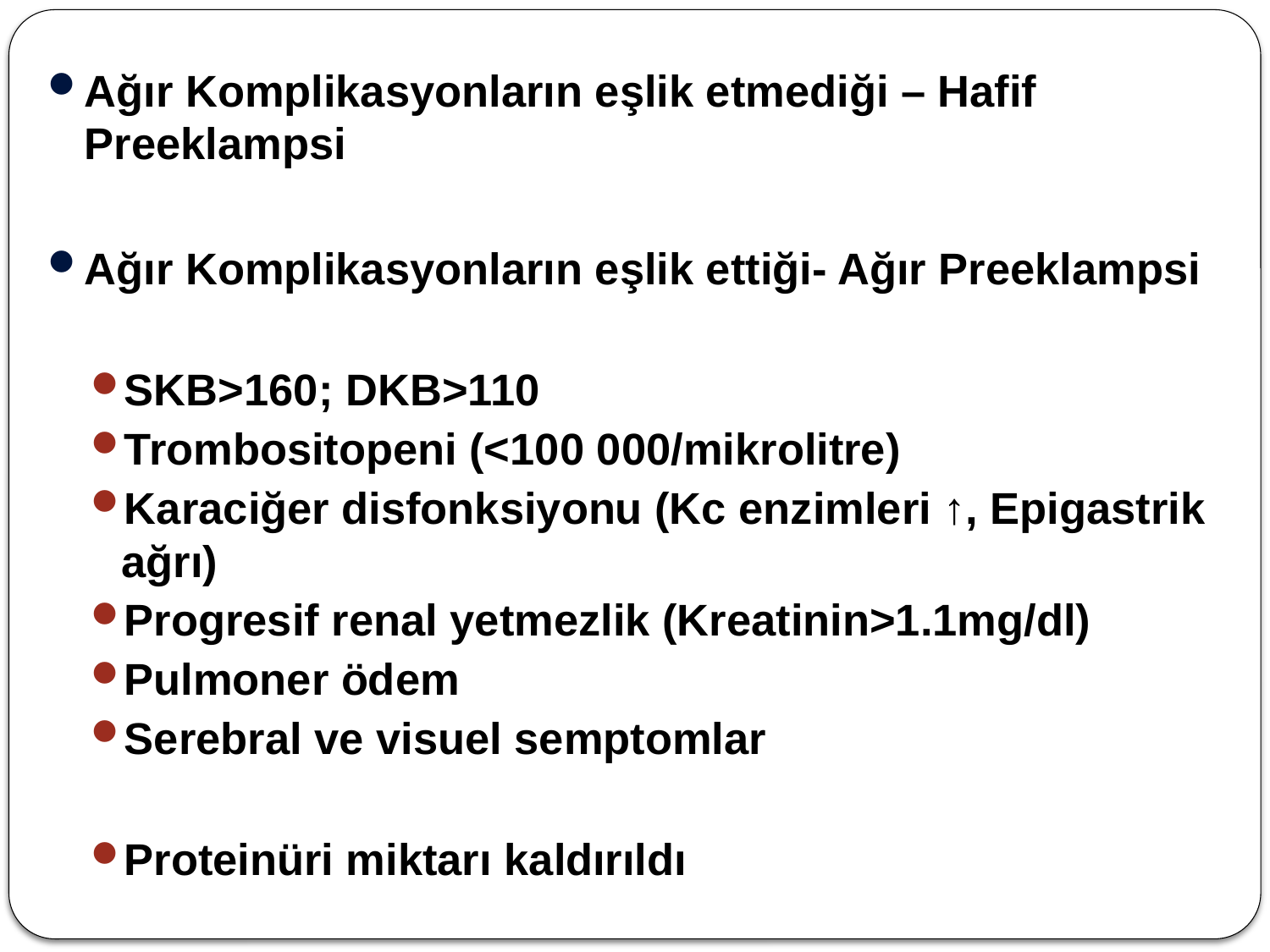

Ağır Komplikasyonların eşlik etmediği – Hafif Preeklampsi

Ağır Komplikasyonların eşlik ettiği- Ağır Preeklampsi

SKB>160; DKB>110
Trombositopeni (<100 000/mikrolitre)
Karaciğer disfonksiyonu (Kc enzimleri ↑, Epigastrik ağrı)
Progresif renal yetmezlik (Kreatinin>1.1mg/dl)
Pulmoner ödem
Serebral ve visuel semptomlar

Proteinüri miktarı kaldırıldı